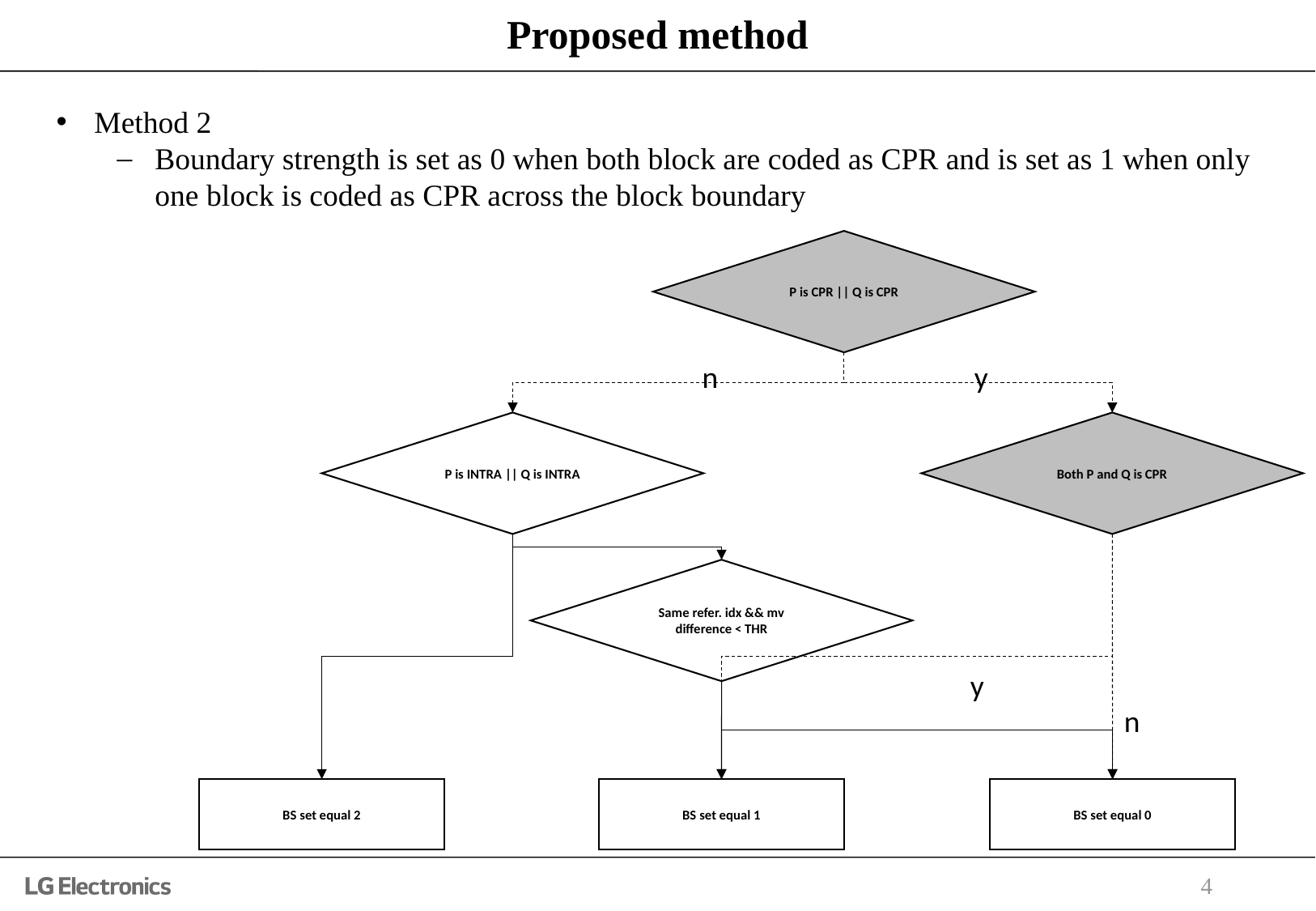

# Proposed method
Method 2
Boundary strength is set as 0 when both block are coded as CPR and is set as 1 when only one block is coded as CPR across the block boundary
P is CPR || Q is CPR
n
y
P is INTRA || Q is INTRA
Both P and Q is CPR
Same refer. idx && mv difference < THR
y
n
BS set equal 2
BS set equal 1
BS set equal 0
4